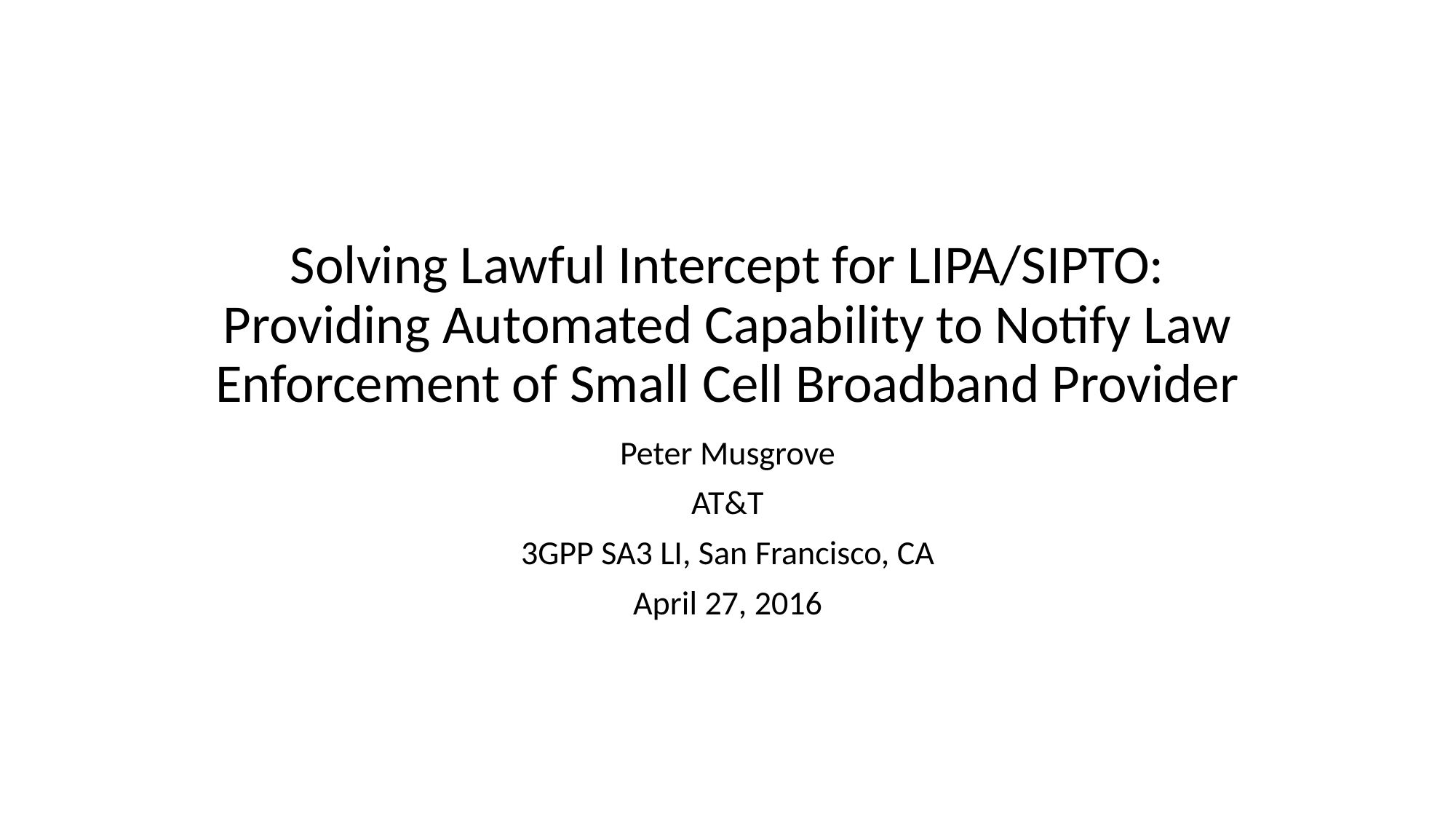

# Solving Lawful Intercept for LIPA/SIPTO: Providing Automated Capability to Notify Law Enforcement of Small Cell Broadband Provider
Peter Musgrove
AT&T
3GPP SA3 LI, San Francisco, CA
April 27, 2016